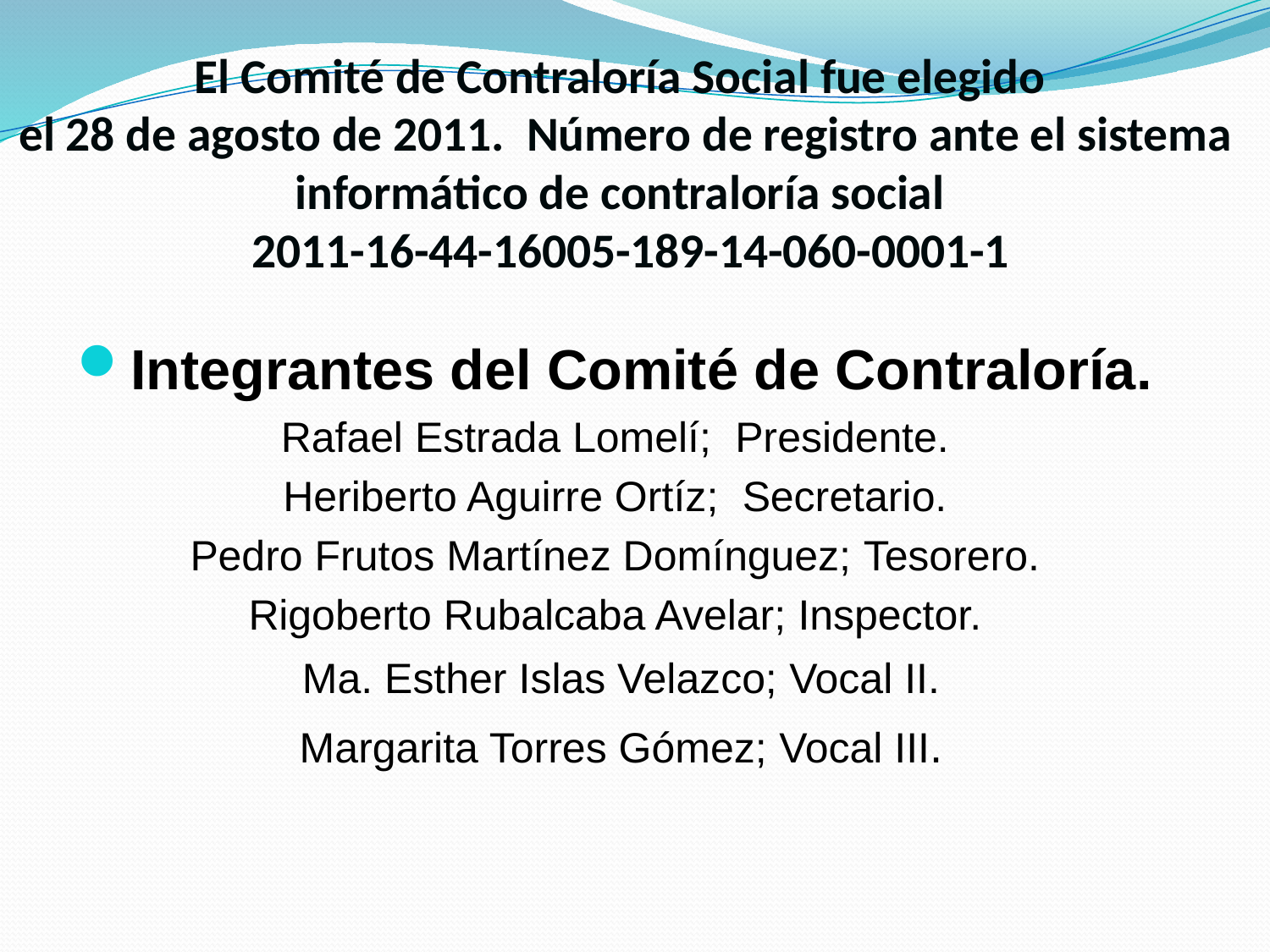

# El Comité de Contraloría Social fue elegido el 28 de agosto de 2011.  Número de registro ante el sistema informático de contraloría social 2011-16-44-16005-189-14-060-0001-1
Integrantes del Comité de Contraloría.
Rafael Estrada Lomelí;  Presidente.
Heriberto Aguirre Ortíz;  Secretario.
Pedro Frutos Martínez Domínguez; Tesorero.
Rigoberto Rubalcaba Avelar; Inspector.
Ma. Esther Islas Velazco; Vocal II.
Margarita Torres Gómez; Vocal III.